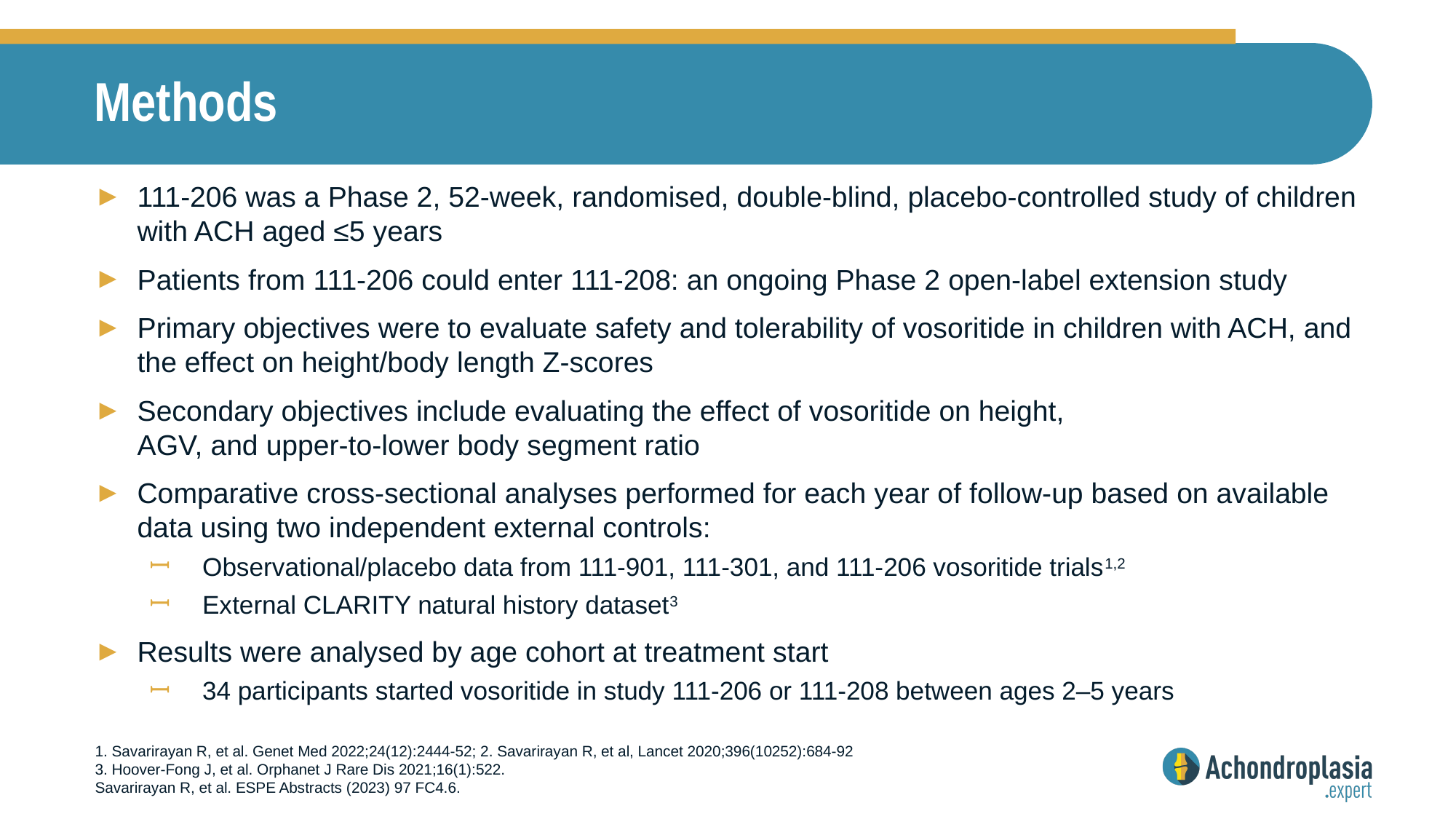

# Methods
111-206 was a Phase 2, 52-week, randomised, double-blind, placebo-controlled study of children with ACH aged ≤5 years
Patients from 111-206 could enter 111-208: an ongoing Phase 2 open-label extension study
Primary objectives were to evaluate safety and tolerability of vosoritide in children with ACH, and the effect on height/body length Z-scores
Secondary objectives include evaluating the effect of vosoritide on height,
AGV, and upper-to-lower body segment ratio
Comparative cross-sectional analyses performed for each year of follow-up based on available data using two independent external controls:
Observational/placebo data from 111-901, 111-301, and 111-206 vosoritide trials1,2
External CLARITY natural history dataset3
Results were analysed by age cohort at treatment start
34 participants started vosoritide in study 111-206 or 111-208 between ages 2–5 years

1. Savarirayan R, et al. Genet Med 2022;24(12):2444-52; 2. Savarirayan R, et al, Lancet 2020;396(10252):684-92
3. Hoover-Fong J, et al. Orphanet J Rare Dis 2021;16(1):522.
Savarirayan R, et al. ESPE Abstracts (2023) 97 FC4.6.